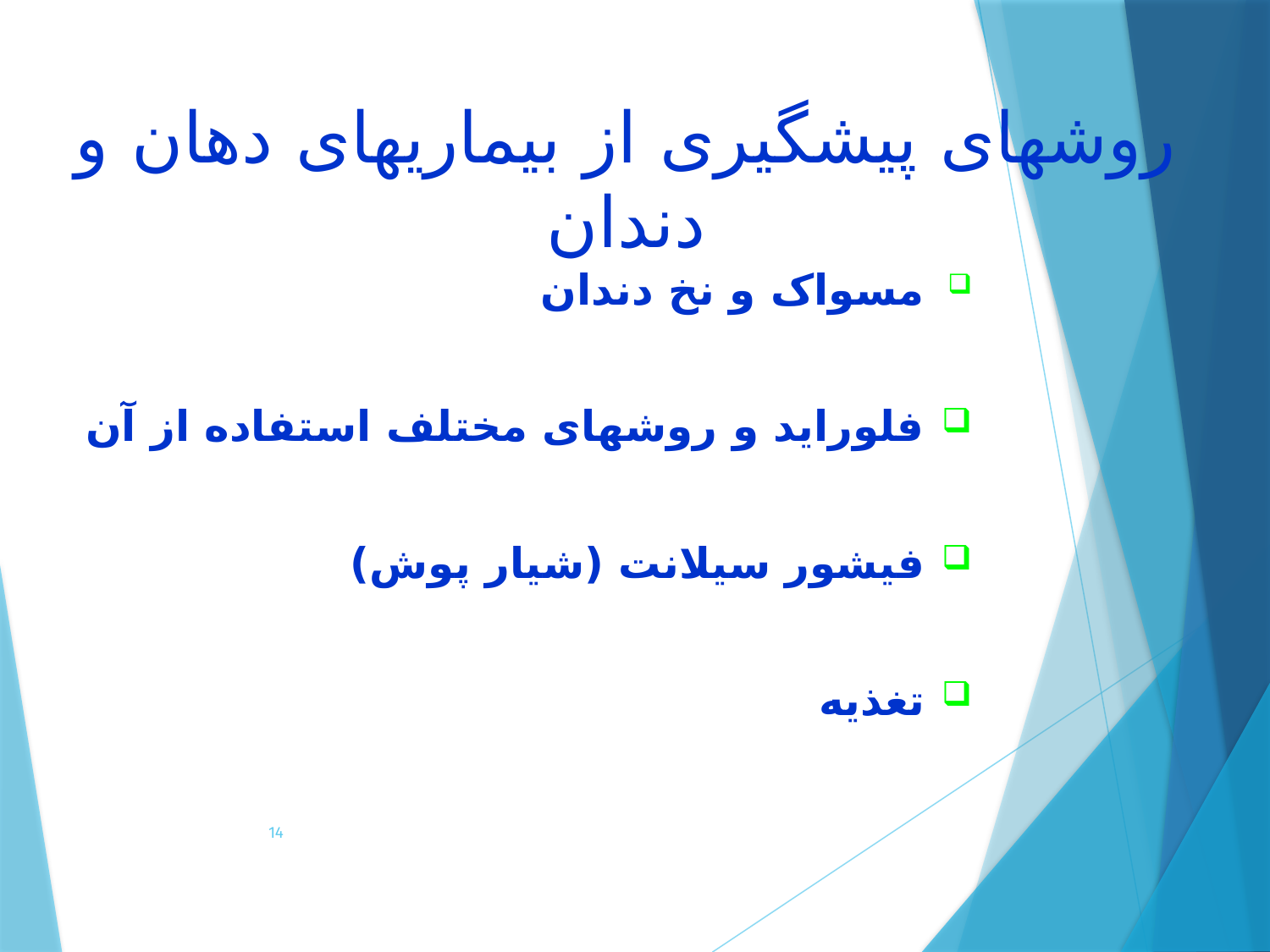

# روشهای پیشگیری از بیماریهای دهان و دندان
مسواک و نخ دندان

فلوراید و روشهای مختلف استفاده از آن

فیشور سیلانت (شیار پوش)

تغذیه
14